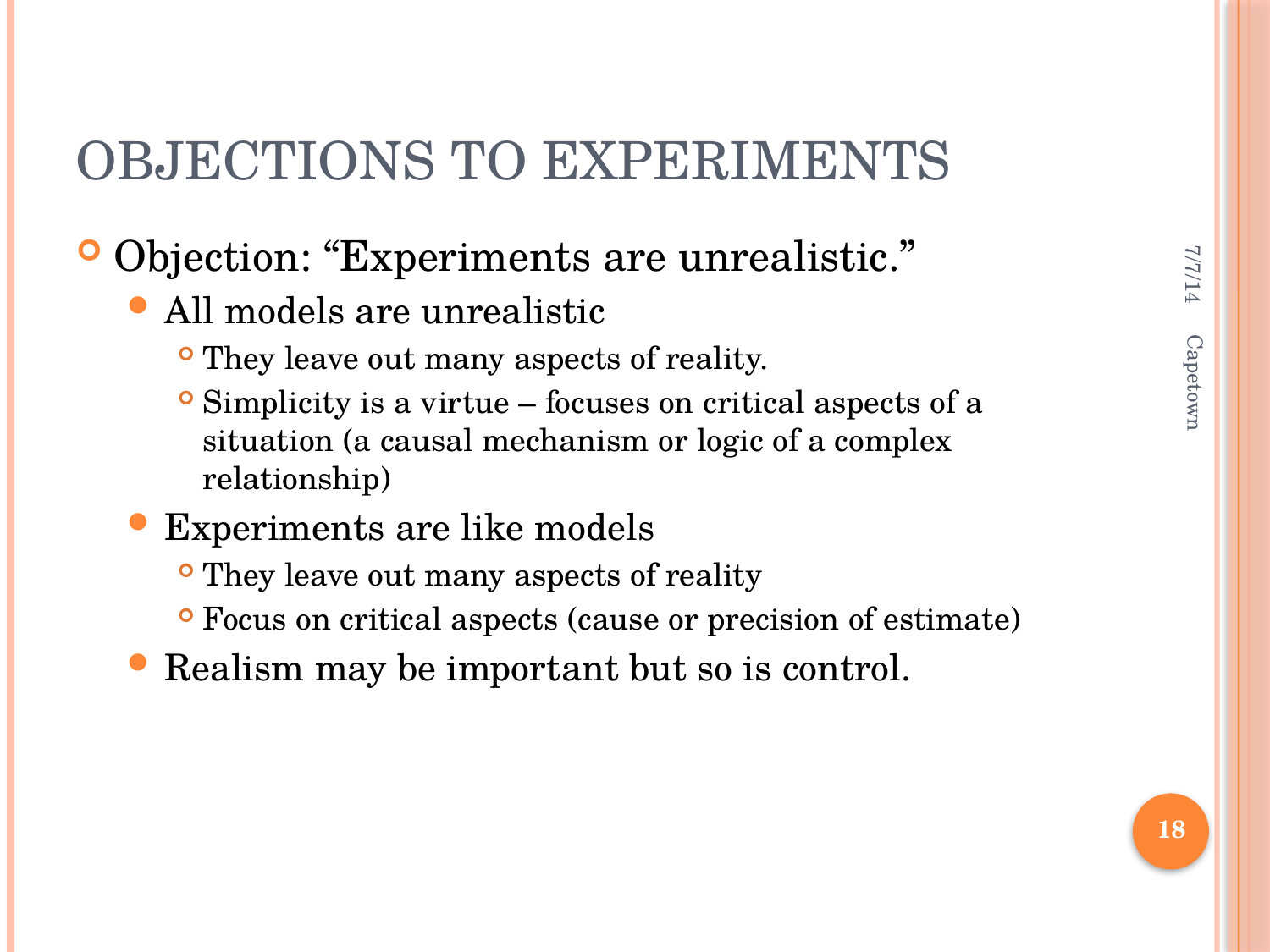

# Objections to experiments
7/7/14
Objection: “Experiments are unrealistic.”
All models are unrealistic
They leave out many aspects of reality.
Simplicity is a virtue – focuses on critical aspects of a situation (a causal mechanism or logic of a complex relationship)
Experiments are like models
They leave out many aspects of reality
Focus on critical aspects (cause or precision of estimate)
Realism may be important but so is control.
Capetown
18